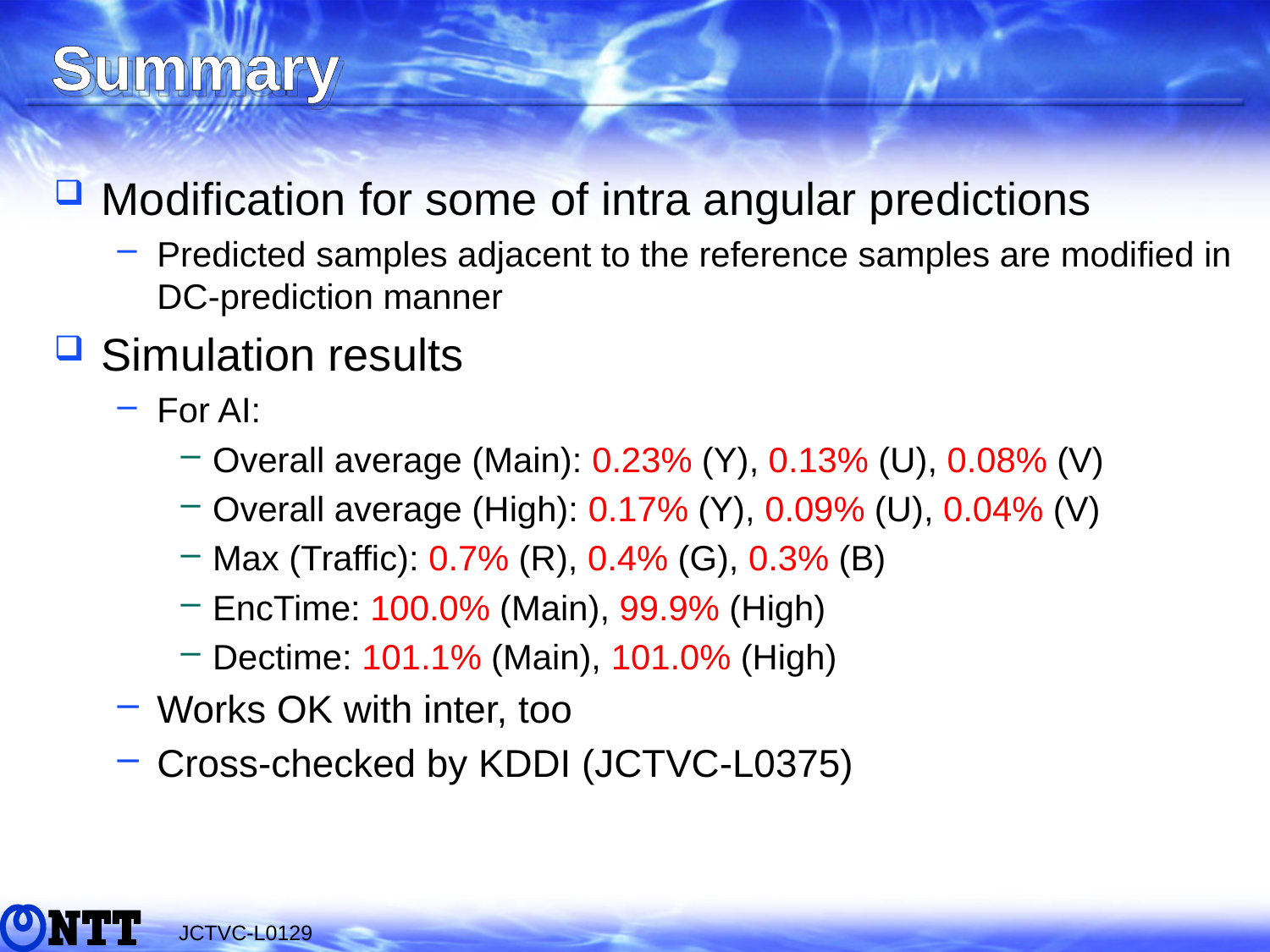

# Summary
Modification for some of intra angular predictions
Predicted samples adjacent to the reference samples are modified in DC-prediction manner
Simulation results
For AI:
Overall average (Main): 0.23% (Y), 0.13% (U), 0.08% (V)
Overall average (High): 0.17% (Y), 0.09% (U), 0.04% (V)
Max (Traffic): 0.7% (R), 0.4% (G), 0.3% (B)
EncTime: 100.0% (Main), 99.9% (High)
Dectime: 101.1% (Main), 101.0% (High)
Works OK with inter, too
Cross-checked by KDDI (JCTVC-L0375)